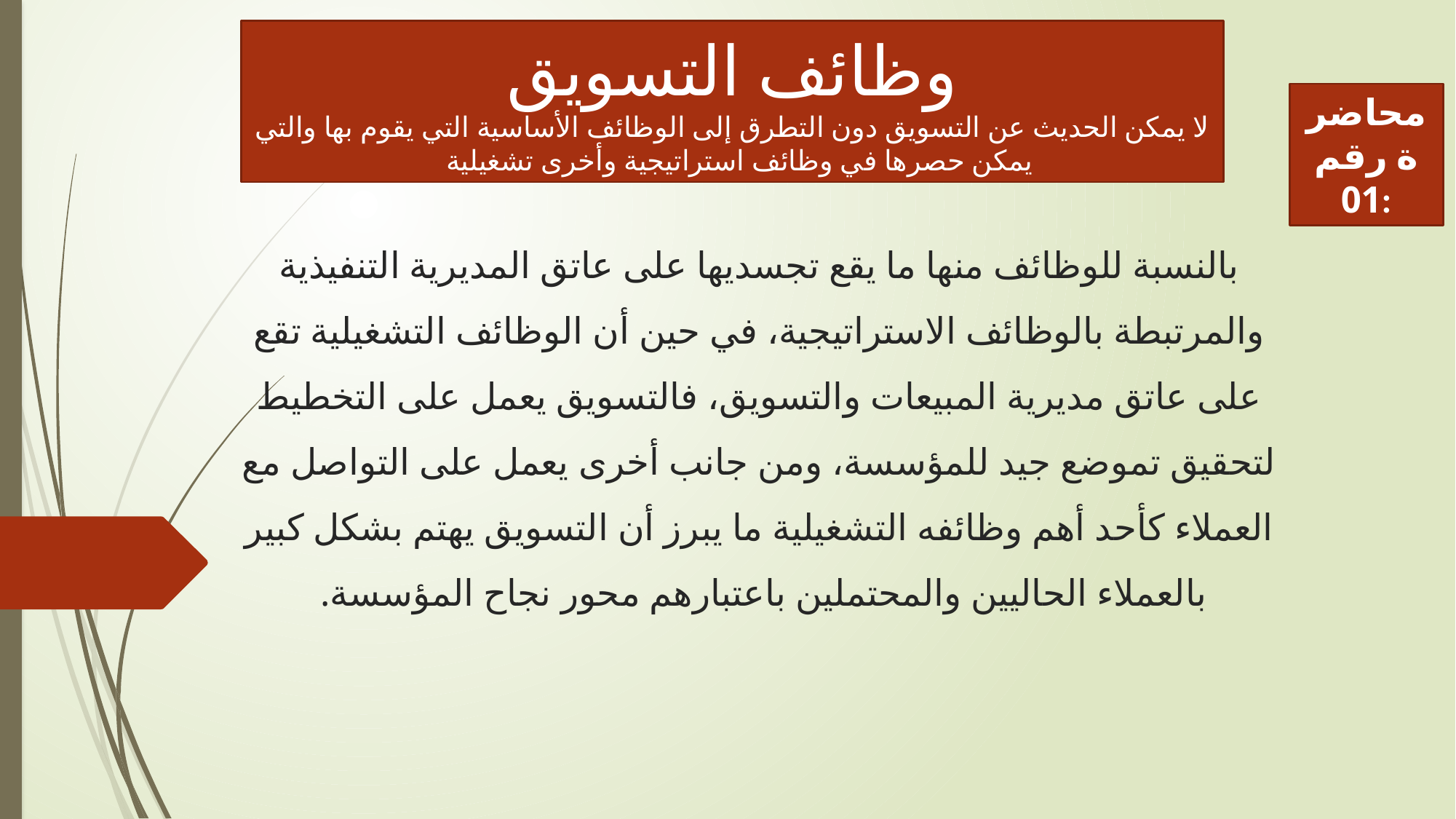

وظائف التسويق
لا يمكن الحديث عن التسويق دون التطرق إلى الوظائف الأساسية التي يقوم بها والتي يمكن حصرها في وظائف استراتيجية وأخرى تشغيلية
محاضرة رقم 01:
# بالنسبة للوظائف منها ما يقع تجسديها على عاتق المديرية التنفيذية والمرتبطة بالوظائف الاستراتيجية، في حين أن الوظائف التشغيلية تقع على عاتق مديرية المبيعات والتسويق، فالتسويق يعمل على التخطيط لتحقيق تموضع جيد للمؤسسة، ومن جانب أخرى يعمل على التواصل مع العملاء كأحد أهم وظائفه التشغيلية ما يبرز أن التسويق يهتم بشكل كبير بالعملاء الحاليين والمحتملين باعتبارهم محور نجاح المؤسسة.